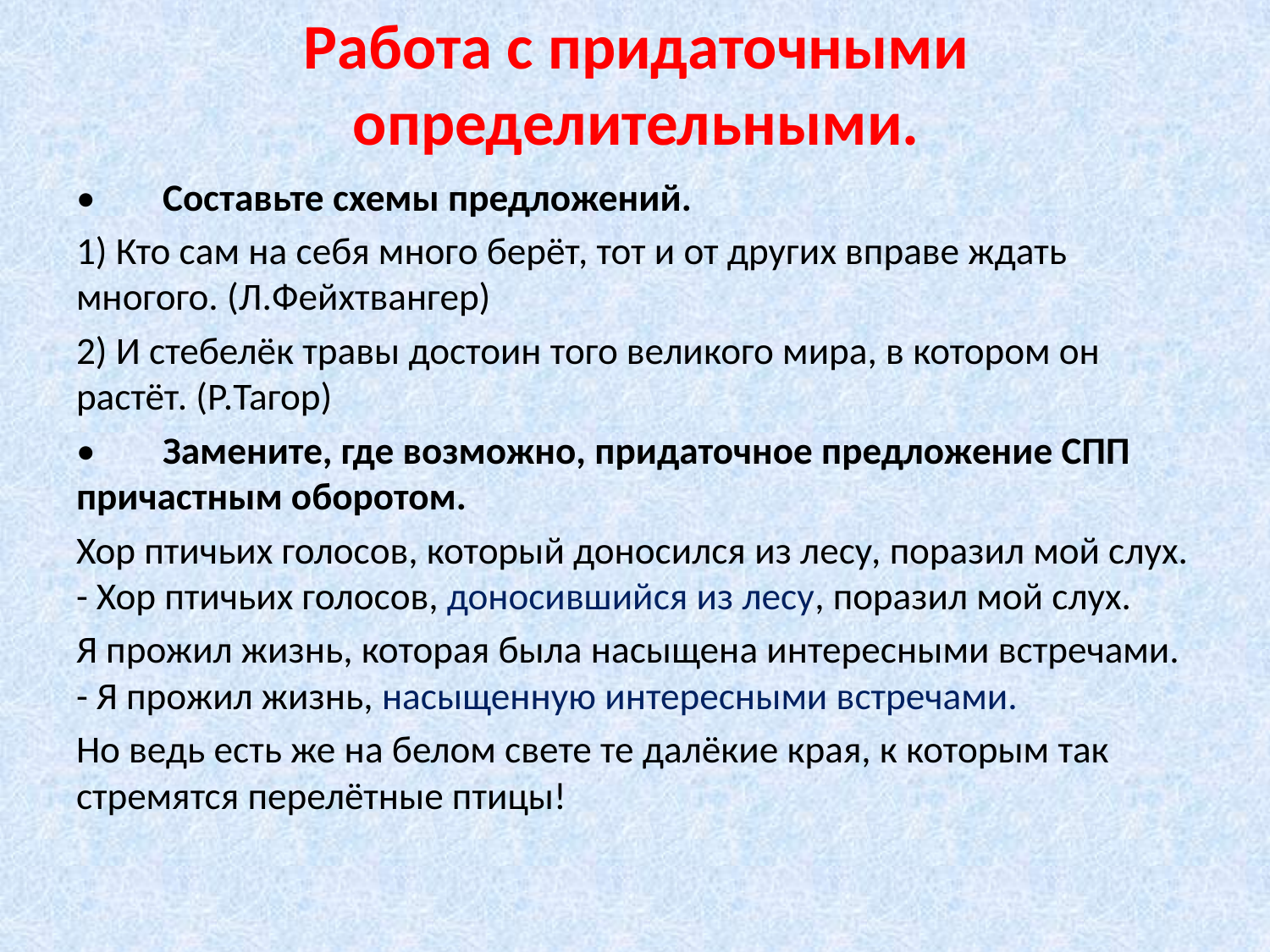

# Работа с придаточными определительными.
•	Составьте схемы предложений.
1) Кто сам на себя много берёт, тот и от других вправе ждать многого. (Л.Фейхтвангер)
2) И стебелёк травы достоин того великого мира, в котором он растёт. (Р.Тагор)
•	Замените, где возможно, придаточное предложение СПП причастным оборотом.
Хор птичьих голосов, который доносился из лесу, поразил мой слух. - Хор птичьих голосов, доносившийся из лесу, поразил мой слух.
Я прожил жизнь, которая была насыщена интересными встречами. - Я прожил жизнь, насыщенную интересными встречами.
Но ведь есть же на белом свете те далёкие края, к которым так стремятся перелётные птицы!